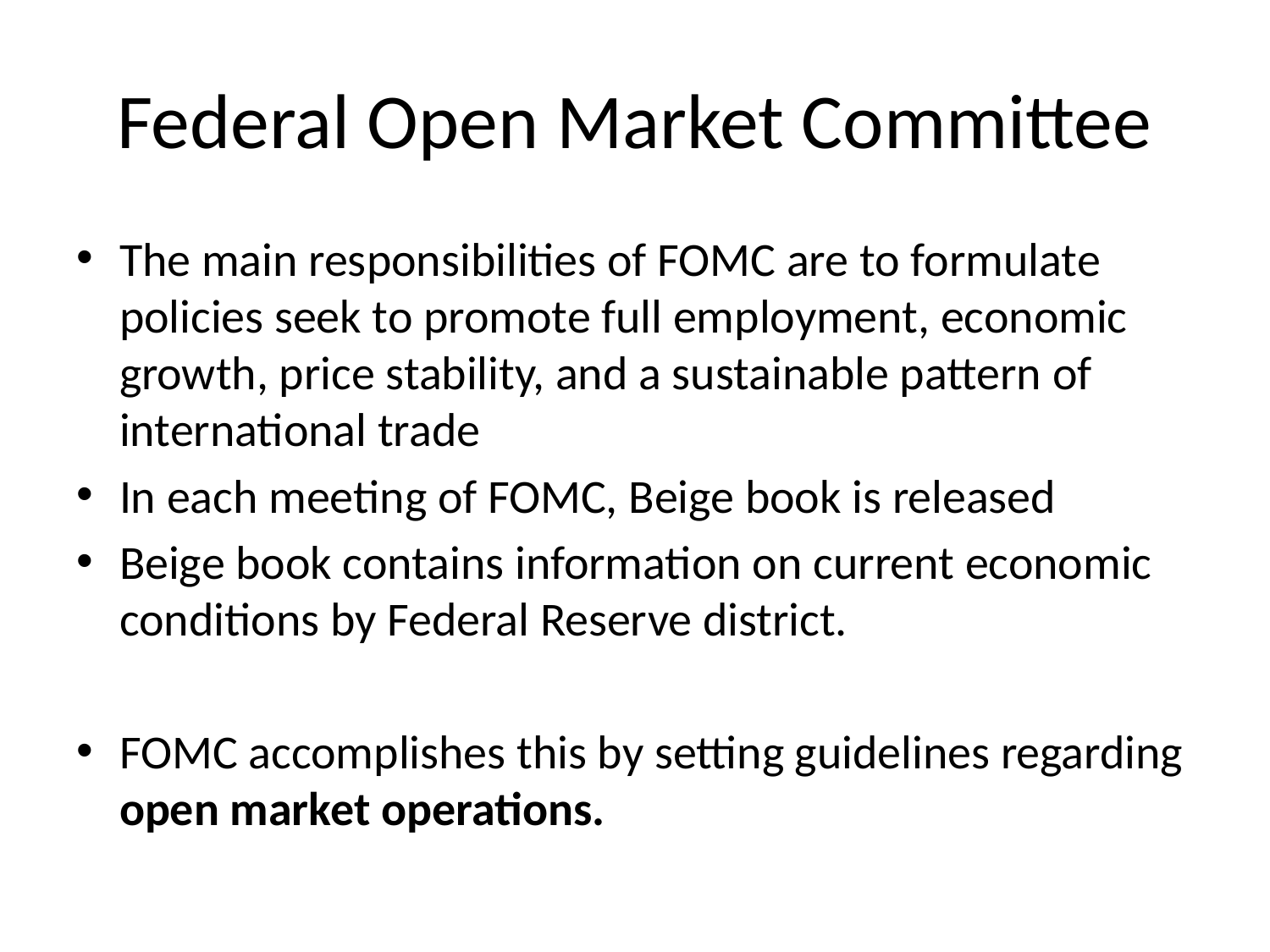

# Federal Open Market Committee
The main responsibilities of FOMC are to formulate policies seek to promote full employment, economic growth, price stability, and a sustainable pattern of international trade
In each meeting of FOMC, Beige book is released
Beige book contains information on current economic conditions by Federal Reserve district.

FOMC accomplishes this by setting guidelines regarding open market operations.